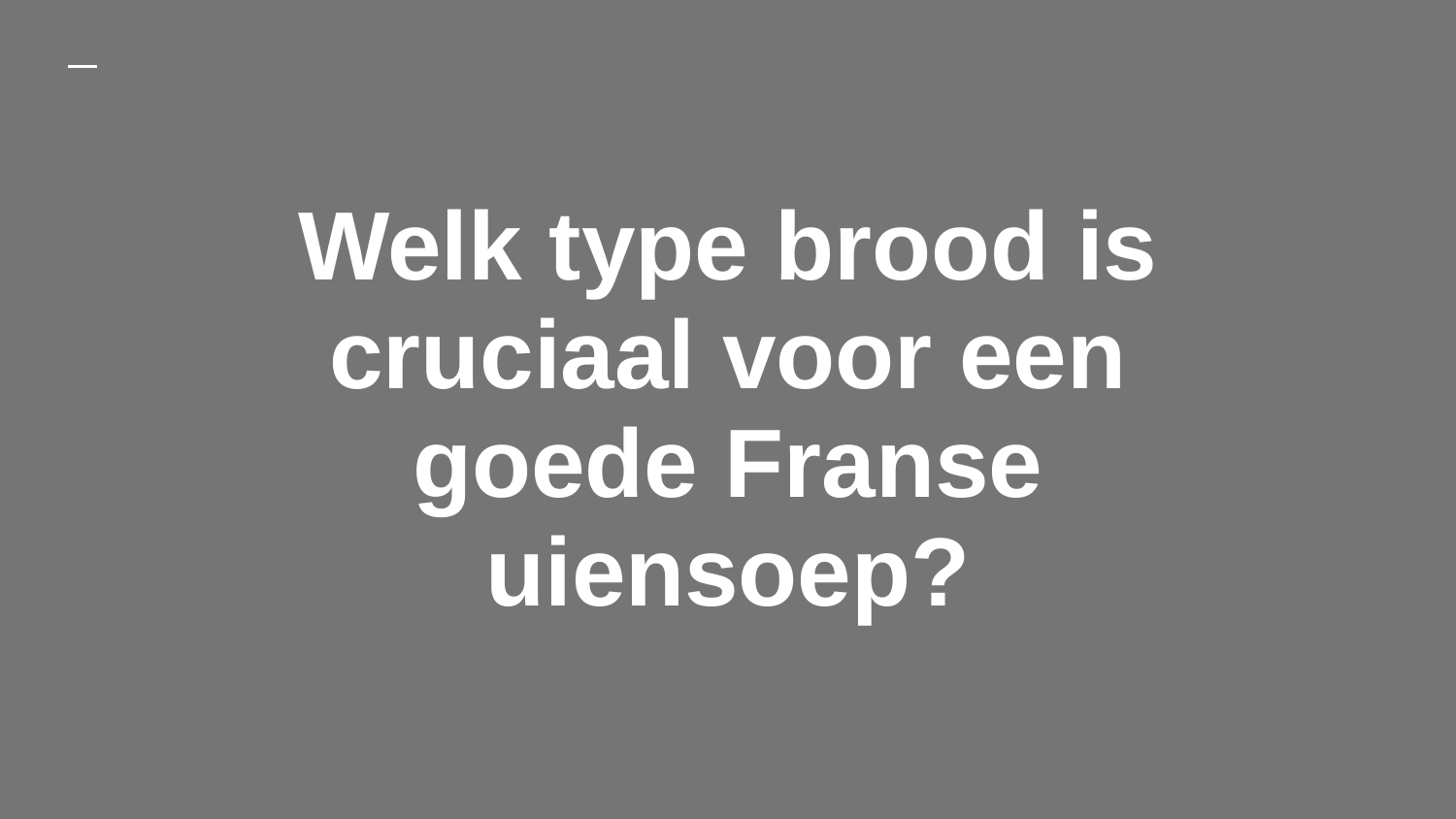

# Welk type brood is cruciaal voor een goede Franse uiensoep?